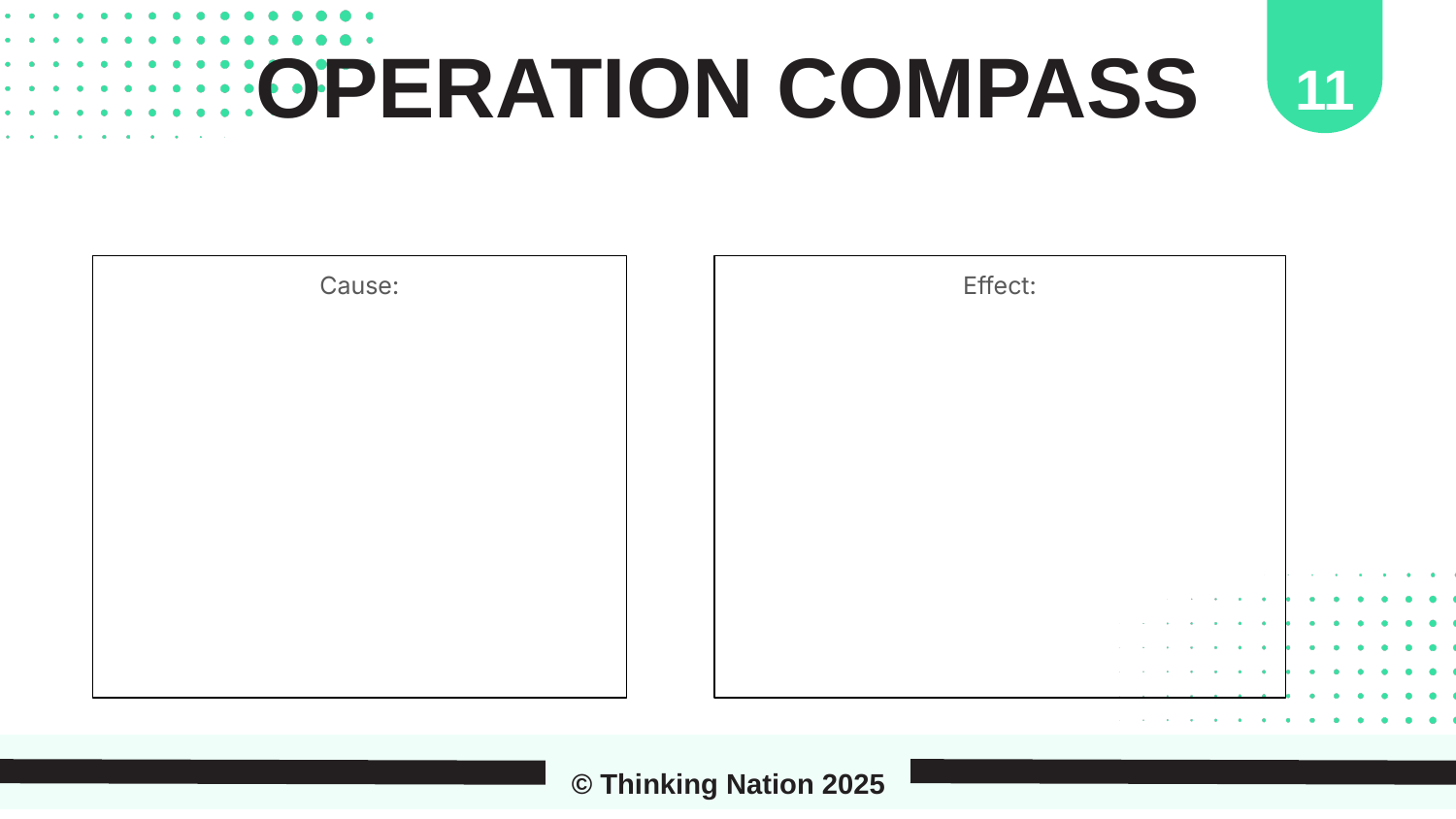

11
OPERATION COMPASS
Cause:

Effect:

© Thinking Nation 2025